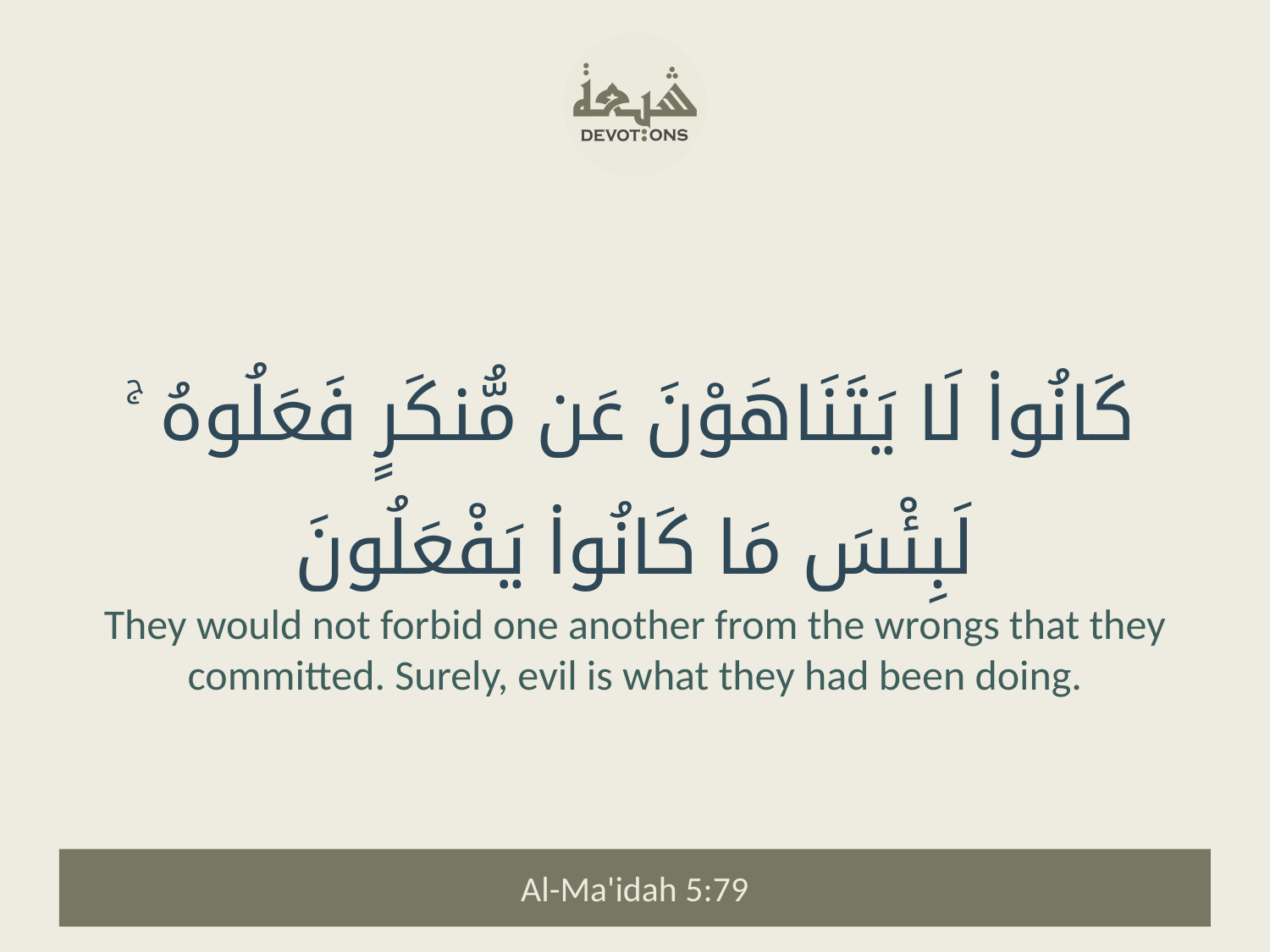

كَانُوا۟ لَا يَتَنَاهَوْنَ عَن مُّنكَرٍ فَعَلُوهُ ۚ لَبِئْسَ مَا كَانُوا۟ يَفْعَلُونَ
They would not forbid one another from the wrongs that they committed. Surely, evil is what they had been doing.
Al-Ma'idah 5:79